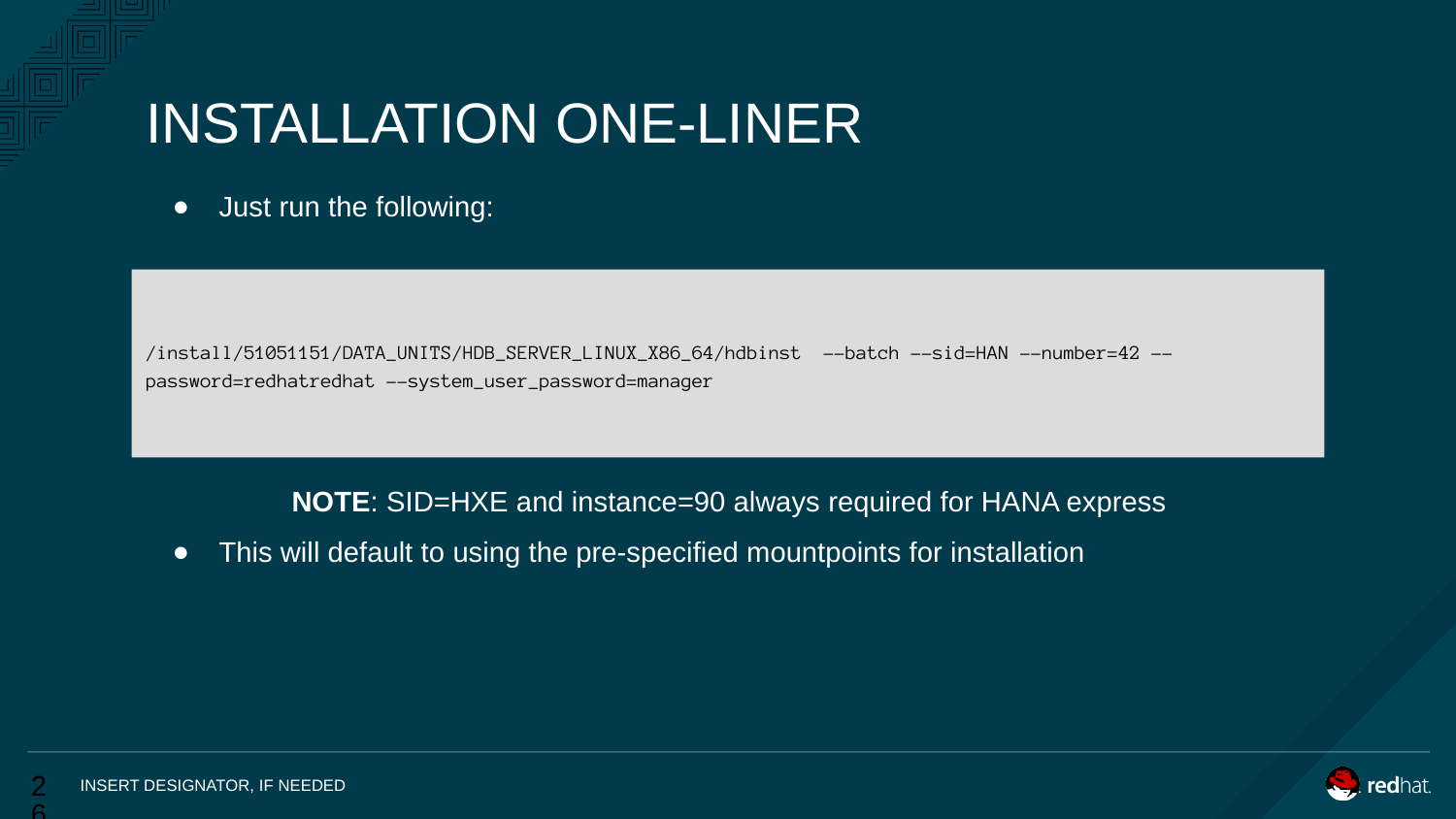

# INSTALLATION ONE-LINER
Just run the following:

	NOTE: SID=HXE and instance=90 always required for HANA express
This will default to using the pre-specified mountpoints for installation
/install/51051151/DATA_UNITS/HDB_SERVER_LINUX_X86_64/hdbinst  --batch --sid=HAN --number=42 --password=redhatredhat --system_user_password=manager
26